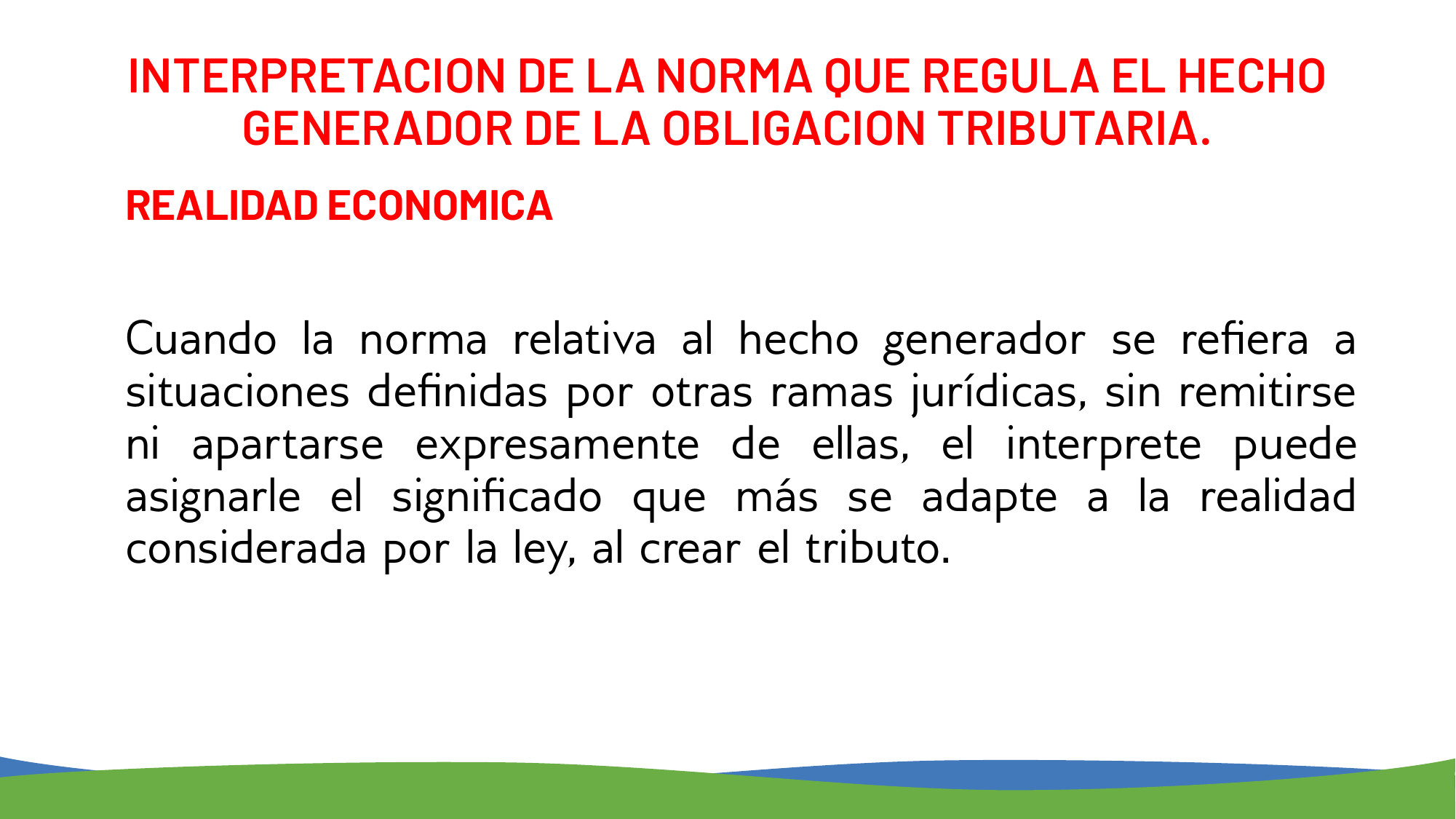

# INTERPRETACION DE LA NORMA QUE REGULA EL HECHO GENERADOR DE LA OBLIGACION TRIBUTARIA.
REALIDAD ECONOMICA

Cuando la norma relativa al hecho generador se refiera a situaciones definidas por otras ramas jurídicas, sin remitirse ni apartarse expresamente de ellas, el interprete puede asignarle el significado que más se adapte a la realidad considerada por la ley, al crear el tributo.